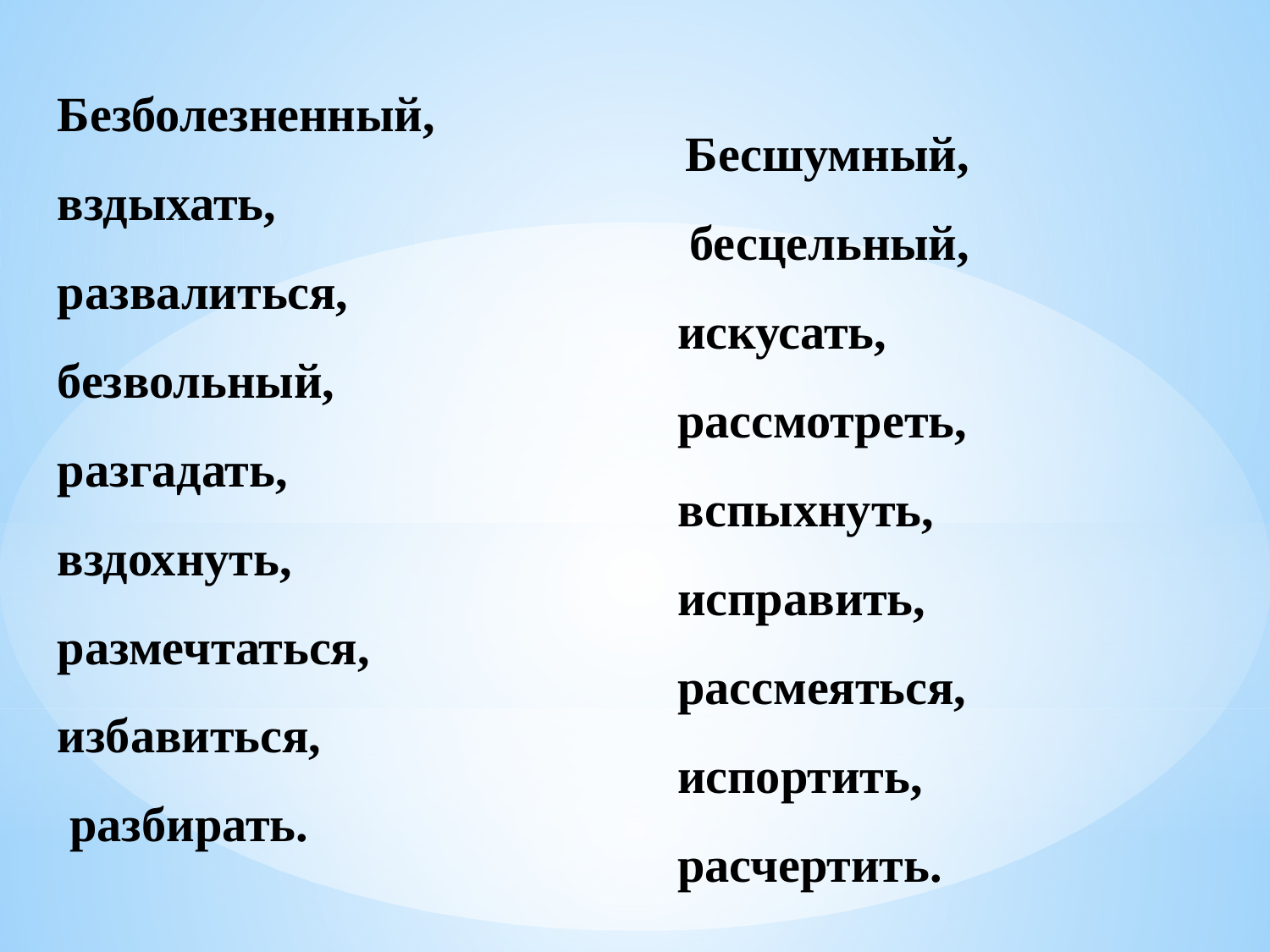

Безболезненный,
вздыхать,
развалиться,
безвольный,
разгадать,
вздохнуть,
размечтаться,
избавиться,
 разбирать.
 Бесшумный,
 бесцельный,
искусать,
рассмотреть,
вспыхнуть,
исправить,
рассмеяться,
испортить,
расчертить.